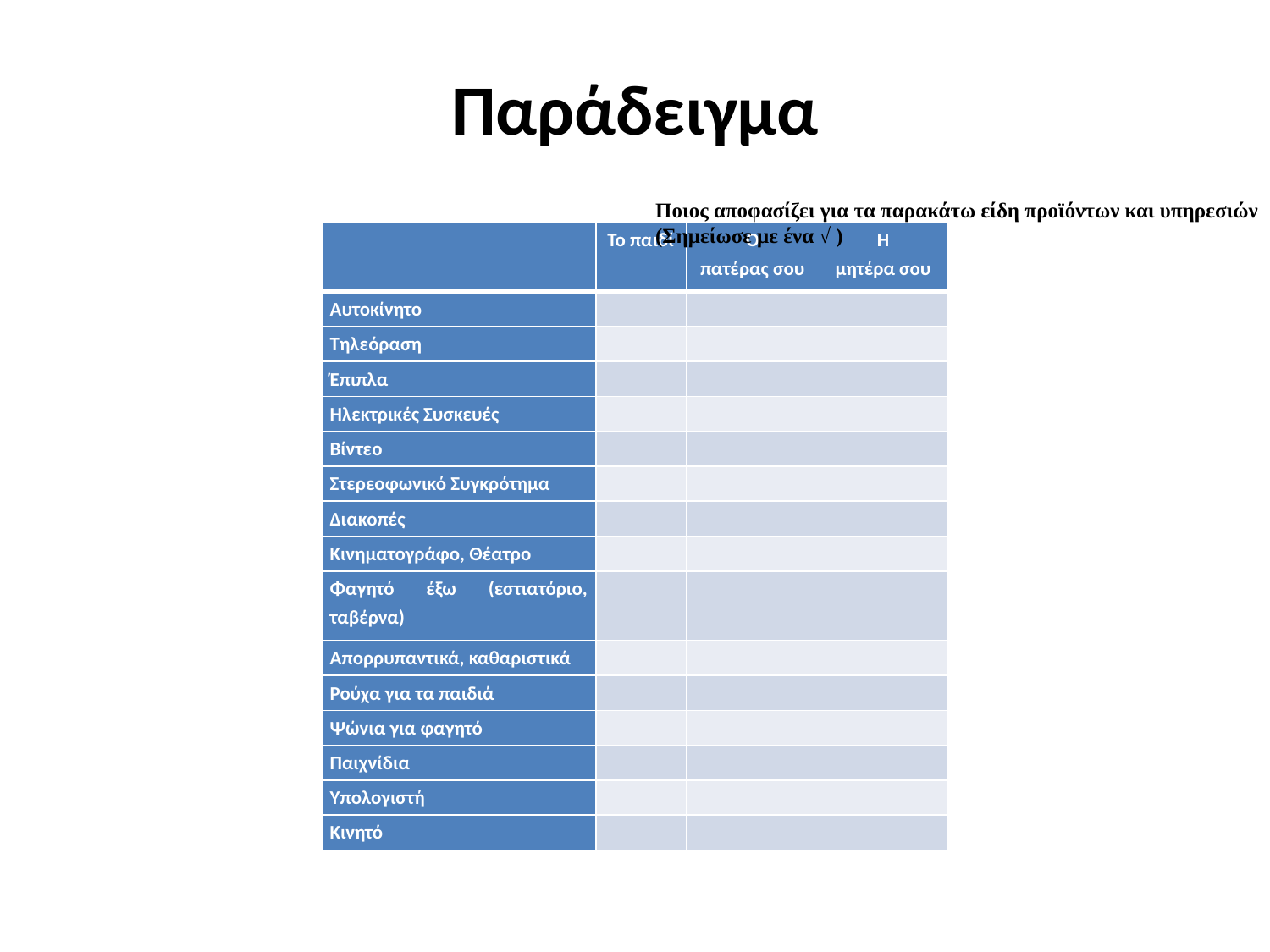

# Παράδειγμα
|  | Το παιδί | O πατέρας σου | Η μητέρα σου |
| --- | --- | --- | --- |
| Αυτοκίνητο |  |  |  |
| Τηλεόραση |  |  |  |
| Έπιπλα |  |  |  |
| Ηλεκτρικές Συσκευές |  |  |  |
| Βίντεο |  |  |  |
| Στερεοφωνικό Συγκρότημα |  |  |  |
| Διακοπές |  |  |  |
| Κινηματογράφο, Θέατρο |  |  |  |
| Φαγητό έξω (εστιατόριο, ταβέρνα) |  |  |  |
| Απορρυπαντικά, καθαριστικά |  |  |  |
| Ρούχα για τα παιδιά |  |  |  |
| Ψώνια για φαγητό |  |  |  |
| Παιχνίδια |  |  |  |
| Υπολογιστή |  |  |  |
| Κινητό |  |  |  |
Ποιος αποφασίζει για τα παρακάτω είδη προϊόντων και υπηρεσιών
(Σημείωσε με ένα √ )